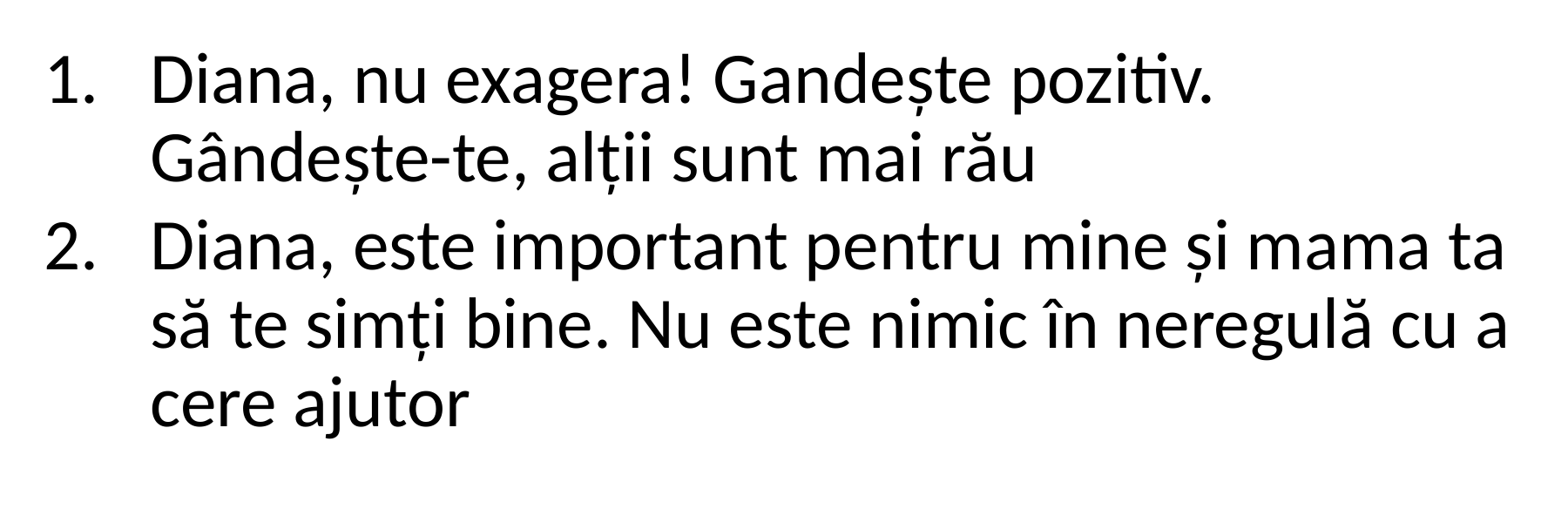

Diana, nu exagera! Gandește pozitiv. Gândește-te, alții sunt mai rău
Diana, este important pentru mine și mama ta să te simți bine. Nu este nimic în neregulă cu a cere ajutor